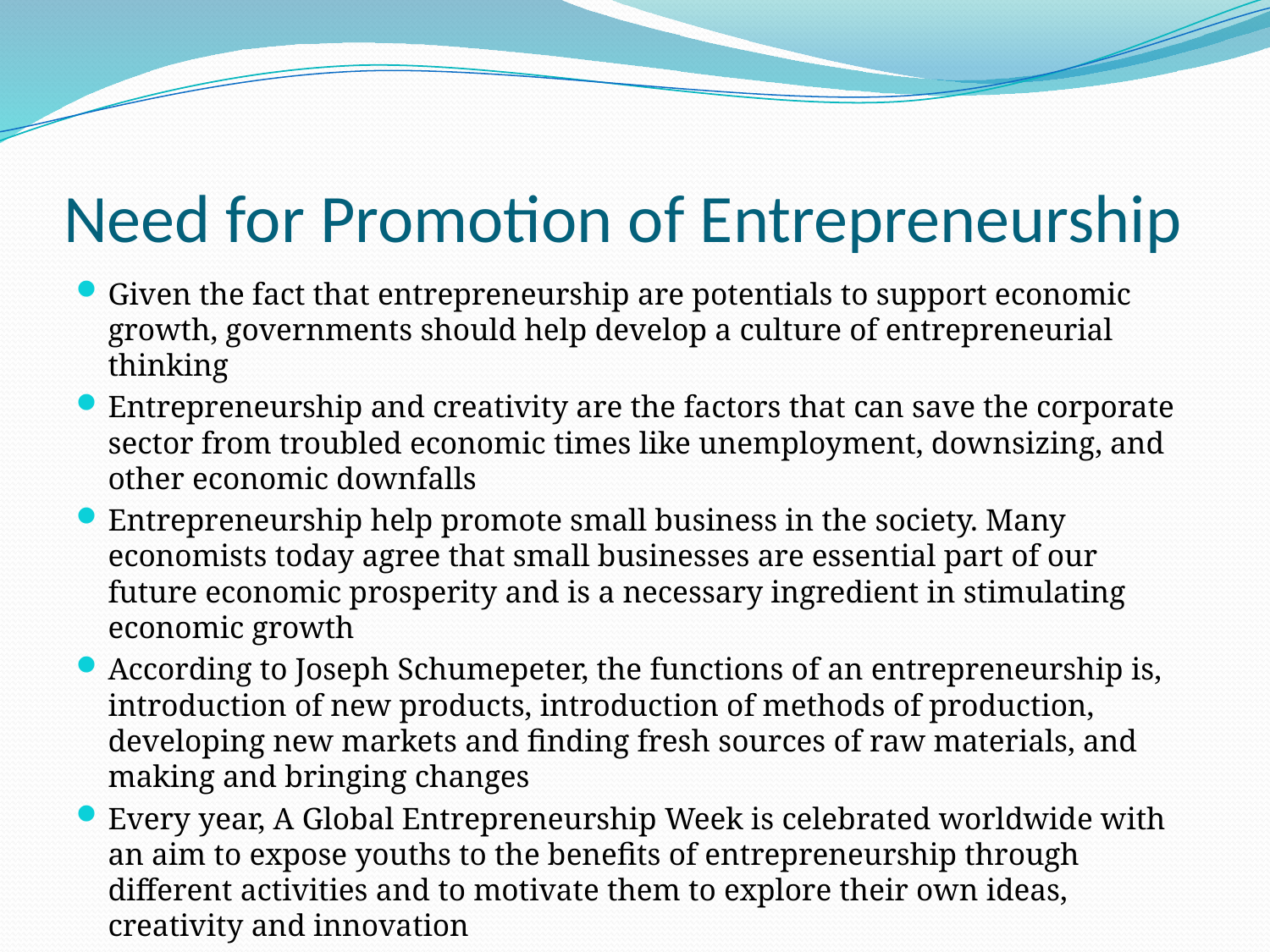

# Need for Promotion of Entrepreneurship
Given the fact that entrepreneurship are potentials to support economic growth, governments should help develop a culture of entrepreneurial thinking
Entrepreneurship and creativity are the factors that can save the corporate sector from troubled economic times like unemployment, downsizing, and other economic downfalls
Entrepreneurship help promote small business in the society. Many economists today agree that small businesses are essential part of our future economic prosperity and is a necessary ingredient in stimulating economic growth
According to Joseph Schumepeter, the functions of an entrepreneurship is, introduction of new products, introduction of methods of production, developing new markets and finding fresh sources of raw materials, and making and bringing changes
Every year, A Global Entrepreneurship Week is celebrated worldwide with an aim to expose youths to the benefits of entrepreneurship through different activities and to motivate them to explore their own ideas, creativity and innovation